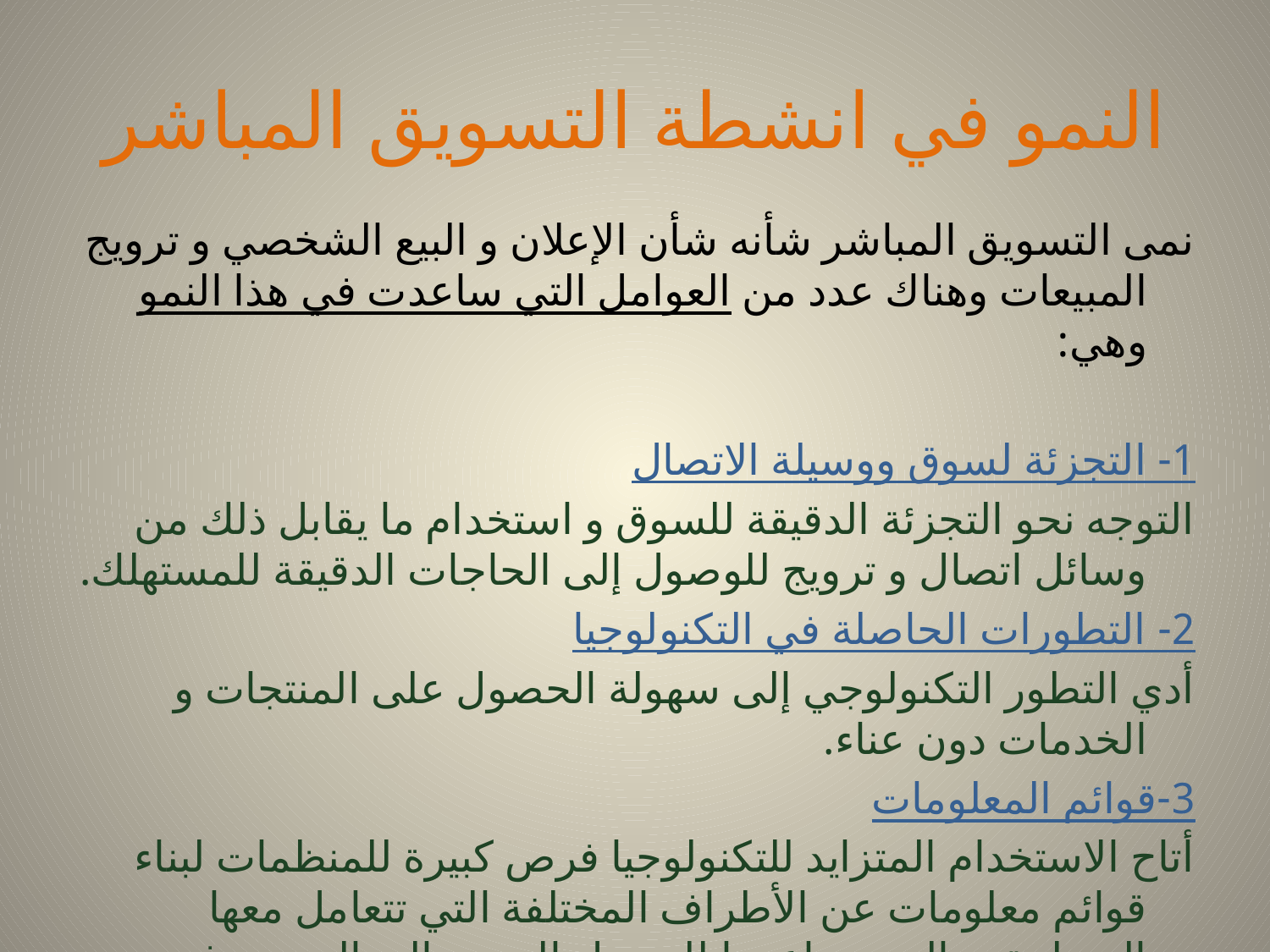

# النمو في انشطة التسويق المباشر
نمى التسويق المباشر شأنه شأن الإعلان و البيع الشخصي و ترويج المبيعات وهناك عدد من العوامل التي ساعدت في هذا النمو وهي:

1- التجزئة لسوق ووسيلة الاتصال
التوجه نحو التجزئة الدقيقة للسوق و استخدام ما يقابل ذلك من وسائل اتصال و ترويج للوصول إلى الحاجات الدقيقة للمستهلك.
2- التطورات الحاصلة في التكنولوجيا
أدي التطور التكنولوجي إلى سهولة الحصول على المنتجات و الخدمات دون عناء.
3-قوائم المعلومات
أتاح الاستخدام المتزايد للتكنولوجيا فرص كبيرة للمنظمات لبناء قوائم معلومات عن الأطراف المختلفة التي تتعامل معها المنظمة. و التي تساعدها للوصول المحدد إلى المستهدفين و التعامل الدقيق معهم.